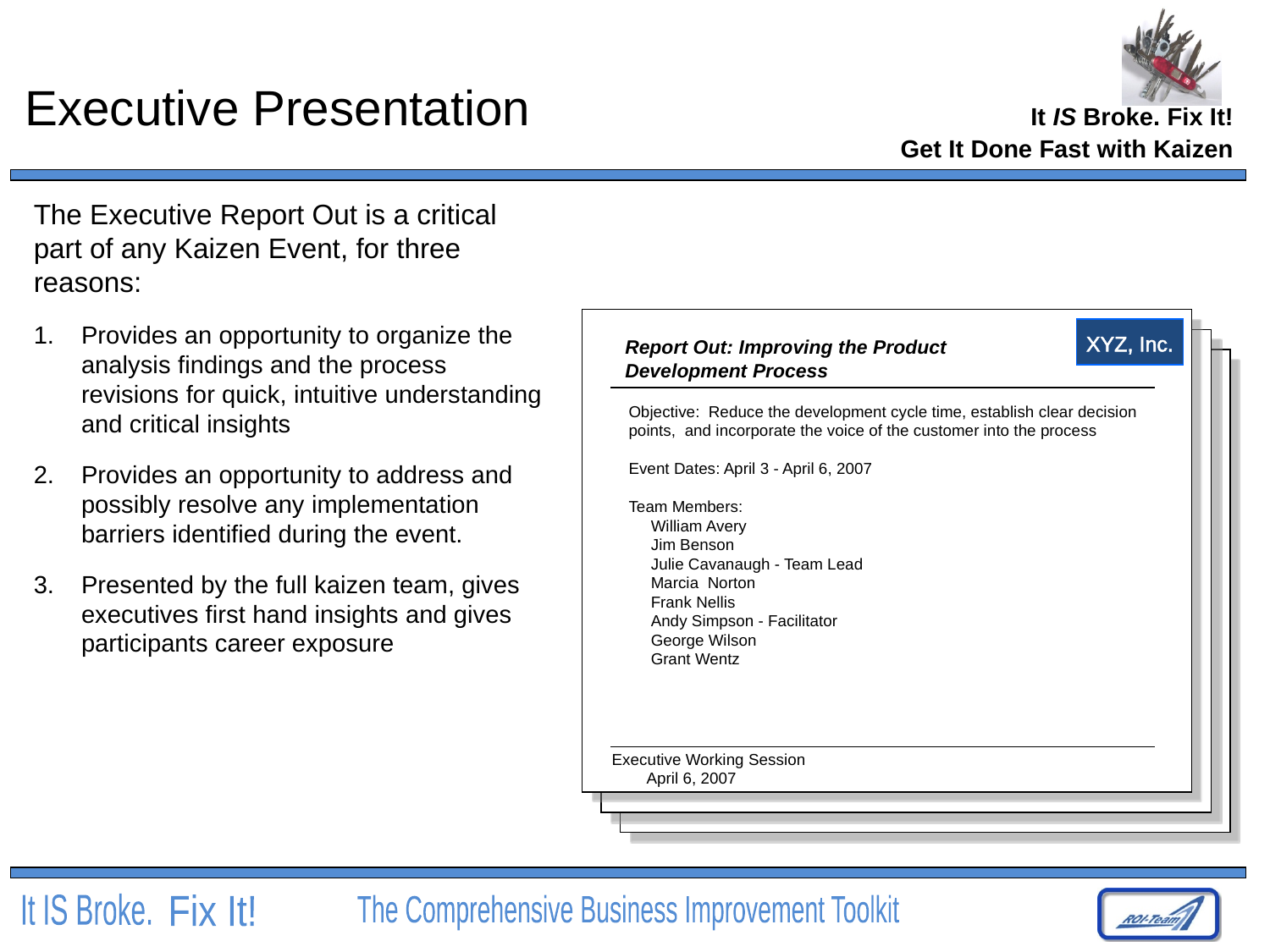

# Executive Presentation
Get It Done Fast with Kaizen
The Executive Report Out is a critical part of any Kaizen Event, for three reasons:
Provides an opportunity to organize the analysis findings and the process revisions for quick, intuitive understanding and critical insights
Provides an opportunity to address and possibly resolve any implementation barriers identified during the event.
Presented by the full kaizen team, gives executives first hand insights and gives participants career exposure

XYZ, Inc.

Report Out: Improving the Product Development Process

Objective:  Reduce the development cycle time, establish clear decision points,  and incorporate the voice of the customer into the process

Event Dates: April 3 - April 6, 2007

Team Members:
     William Avery
     Jim Benson
     Julie Cavanaugh - Team Lead
     Marcia  Norton
     Frank Nellis
     Andy Simpson - Facilitator
     George Wilson
     Grant Wentz
Executive Working Session                                                                                            April 6, 2007